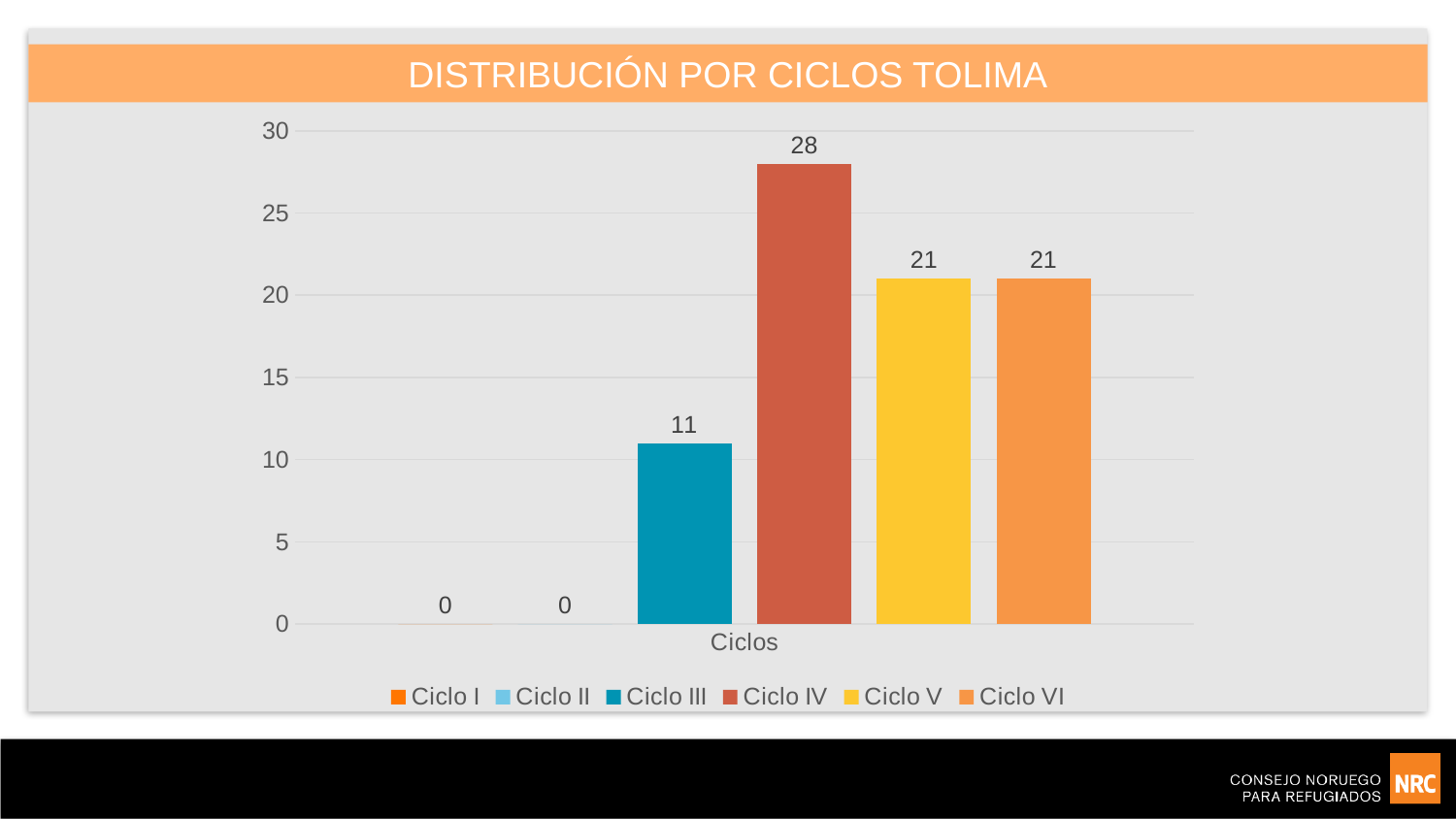

DISTRIBUCIÓN POR CICLOS TOLIMA

### Chart

| Category | Ciclo I | Ciclo II | Ciclo III | Ciclo IV | Ciclo V | Ciclo VI |
|---|---|---|---|---|---|---|
| Ciclos | 0.0 | 0.0 | 11.0 | 28.0 | 21.0 | 21.0 |